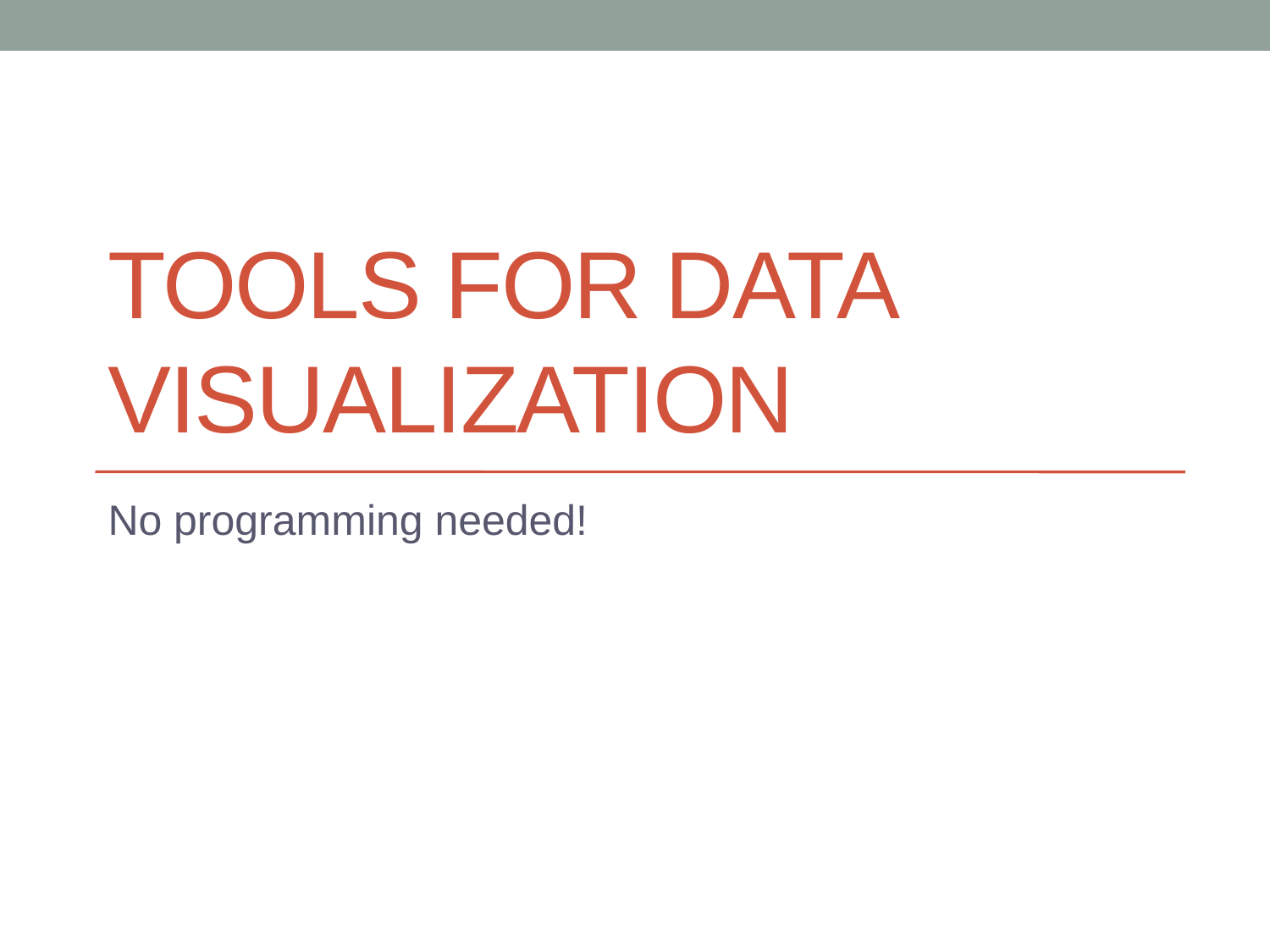

# Tools for data visualization
No programming needed!